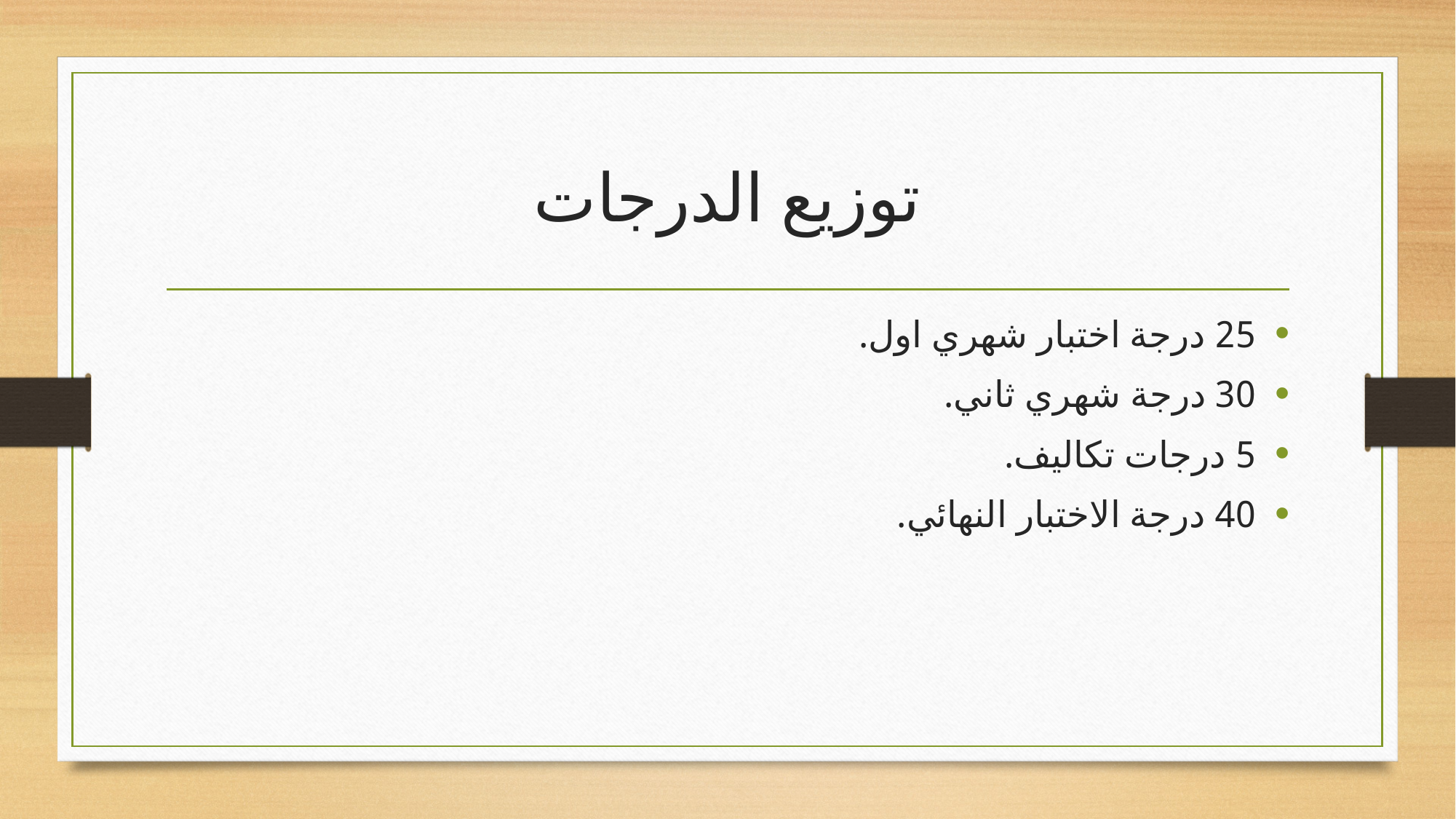

# توزيع الدرجات
25 درجة اختبار شهري اول.
30 درجة شهري ثاني.
5 درجات تكاليف.
40 درجة الاختبار النهائي.